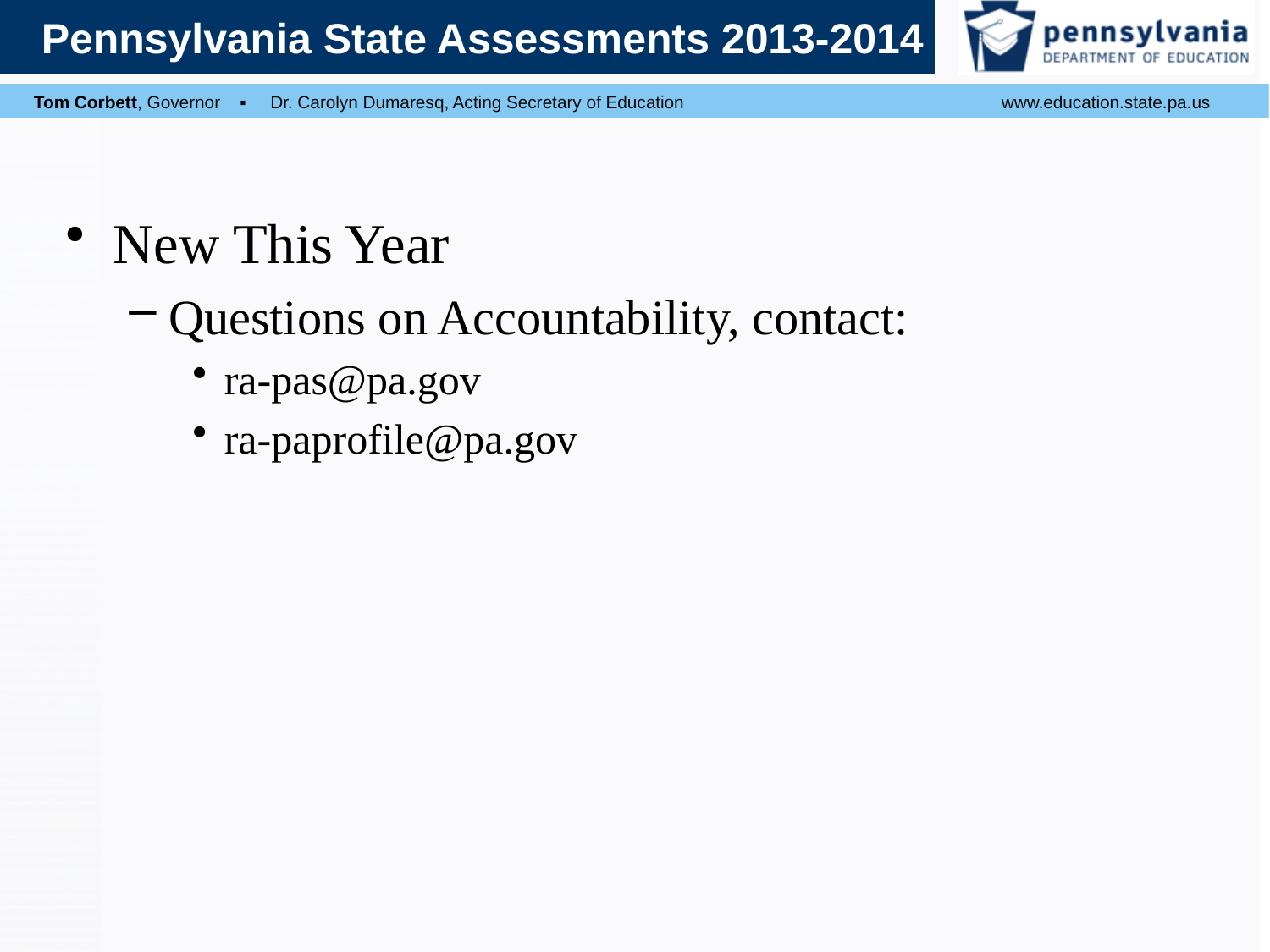

# New This Year
Questions on Accountability, contact:
ra-pas@pa.gov
ra-paprofile@pa.gov